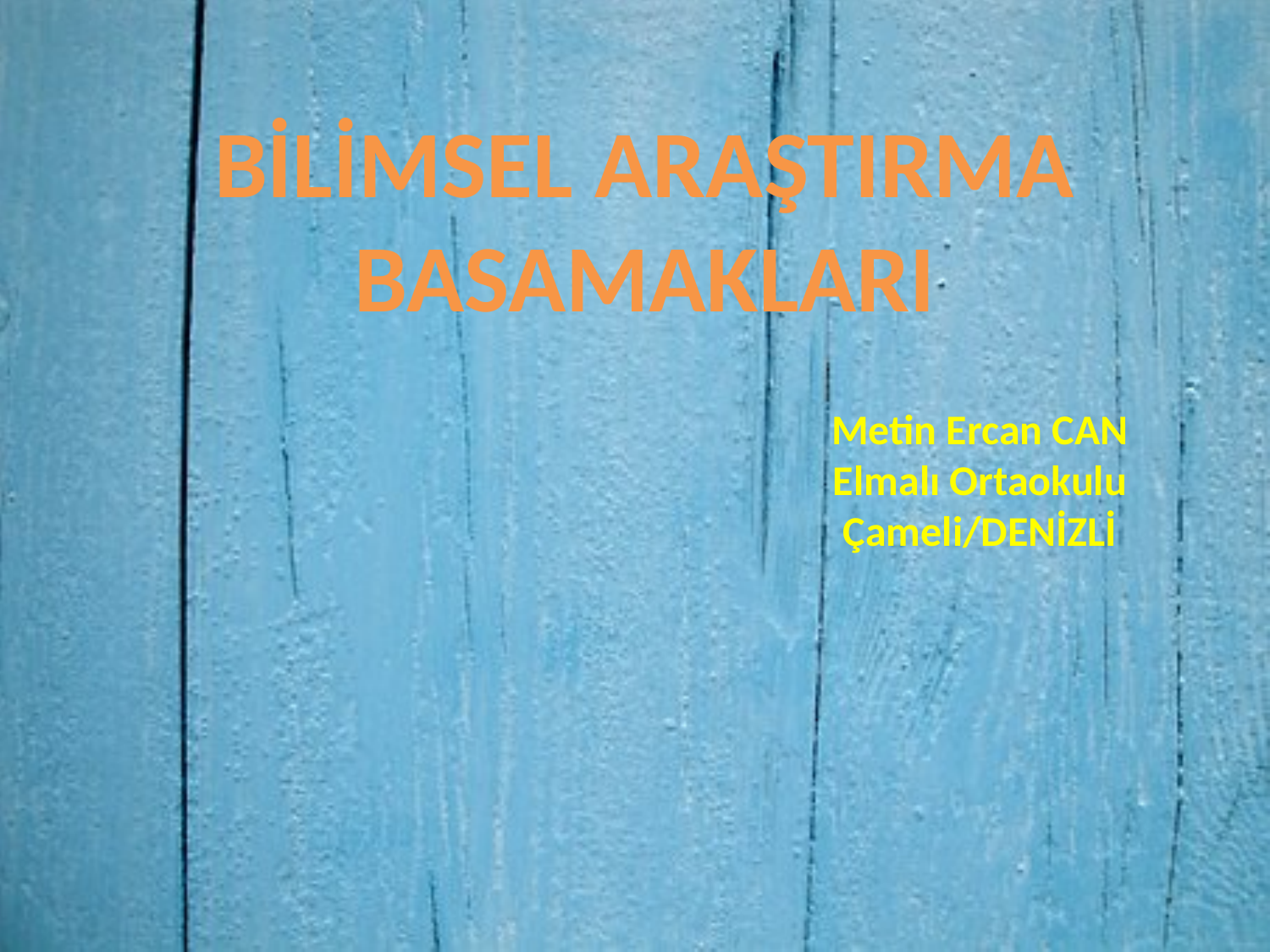

BİLİMSEL ARAŞTIRMA BASAMAKLARI
Metin Ercan CAN
Elmalı Ortaokulu
Çameli/DENİZLİ